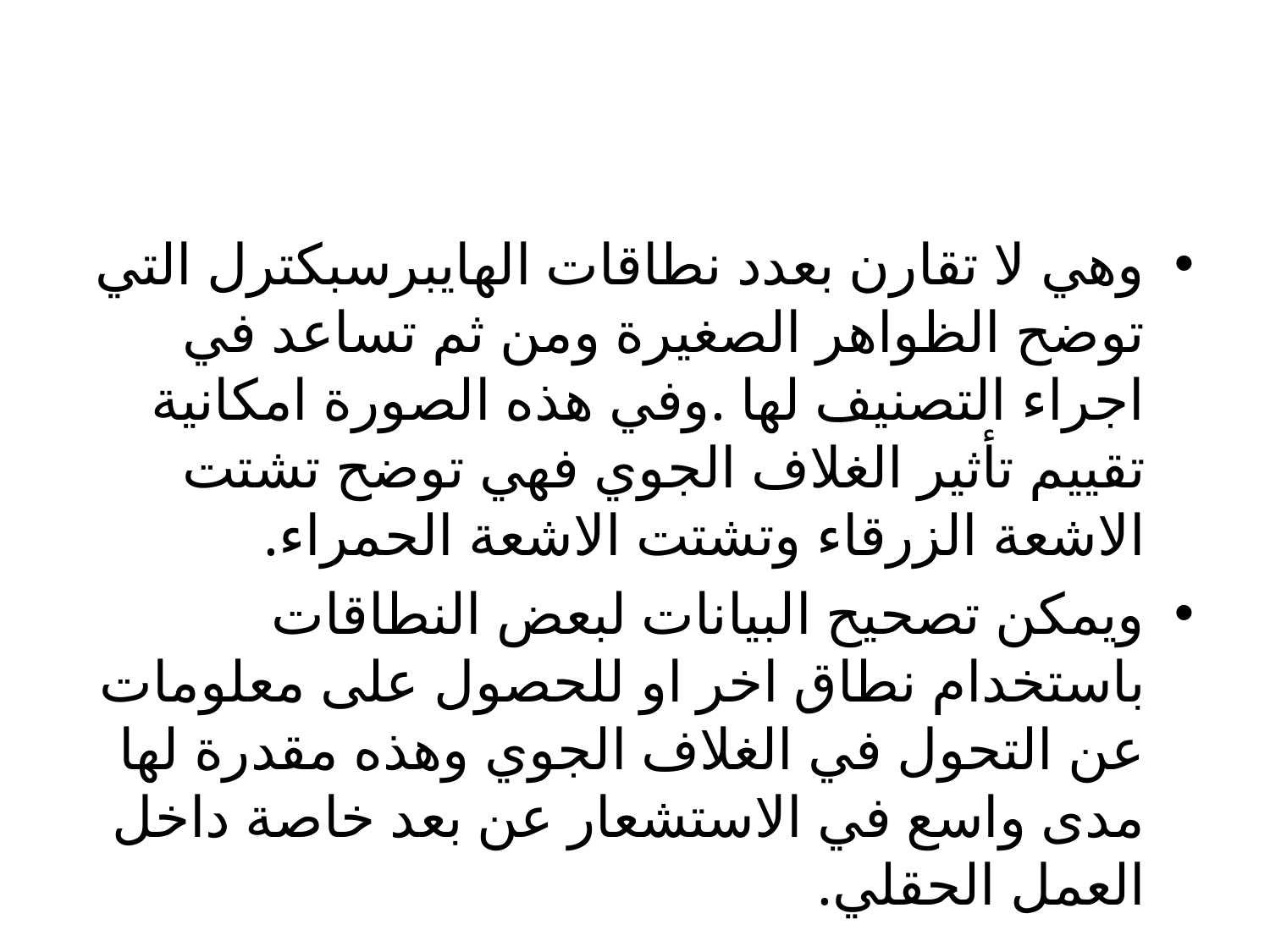

وهي لا تقارن بعدد نطاقات الهايبرسبكترل التي توضح الظواهر الصغيرة ومن ثم تساعد في اجراء التصنيف لها .وفي هذه الصورة امكانية تقييم تأثير الغلاف الجوي فهي توضح تشتت الاشعة الزرقاء وتشتت الاشعة الحمراء.
ويمكن تصحيح البيانات لبعض النطاقات باستخدام نطاق اخر او للحصول على معلومات عن التحول في الغلاف الجوي وهذه مقدرة لها مدى واسع في الاستشعار عن بعد خاصة داخل العمل الحقلي.